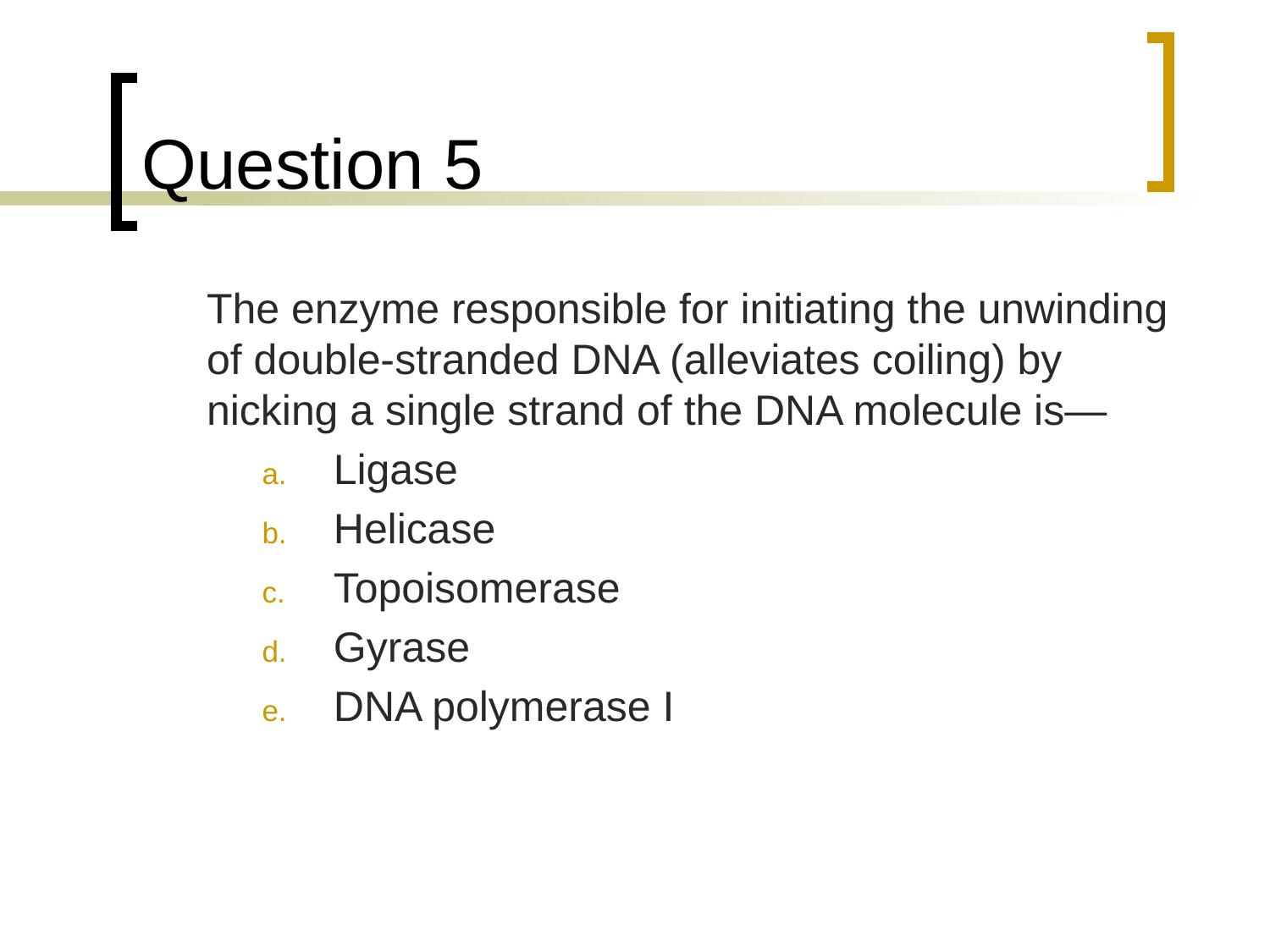

# Question 5
	The enzyme responsible for initiating the unwinding of double-stranded DNA (alleviates coiling) by nicking a single strand of the DNA molecule is—
Ligase
Helicase
Topoisomerase
Gyrase
DNA polymerase I